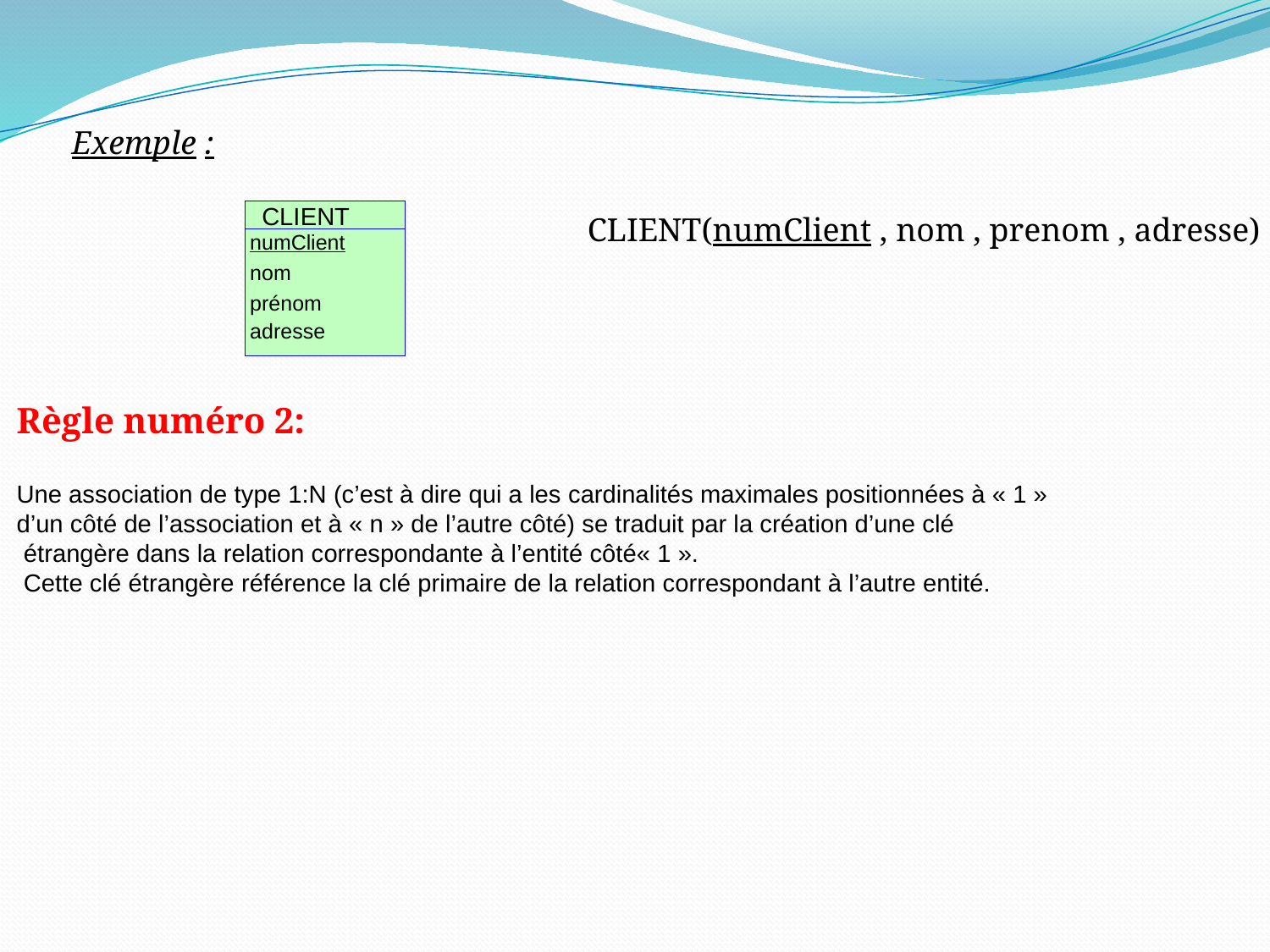

Exemple :
CLIENT
CLIENT(numClient , nom , prenom , adresse)
numClient
nom
prénom adresse

Règle numéro 2:

Une association de type 1:N (c’est à dire qui a les cardinalités maximales positionnées à « 1 »
d’un côté de l’association et à « n » de l’autre côté) se traduit par la création d’une clé
 étrangère dans la relation correspondante à l’entité côté« 1 ».
 Cette clé étrangère référence la clé primaire de la relation correspondant à l’autre entité.